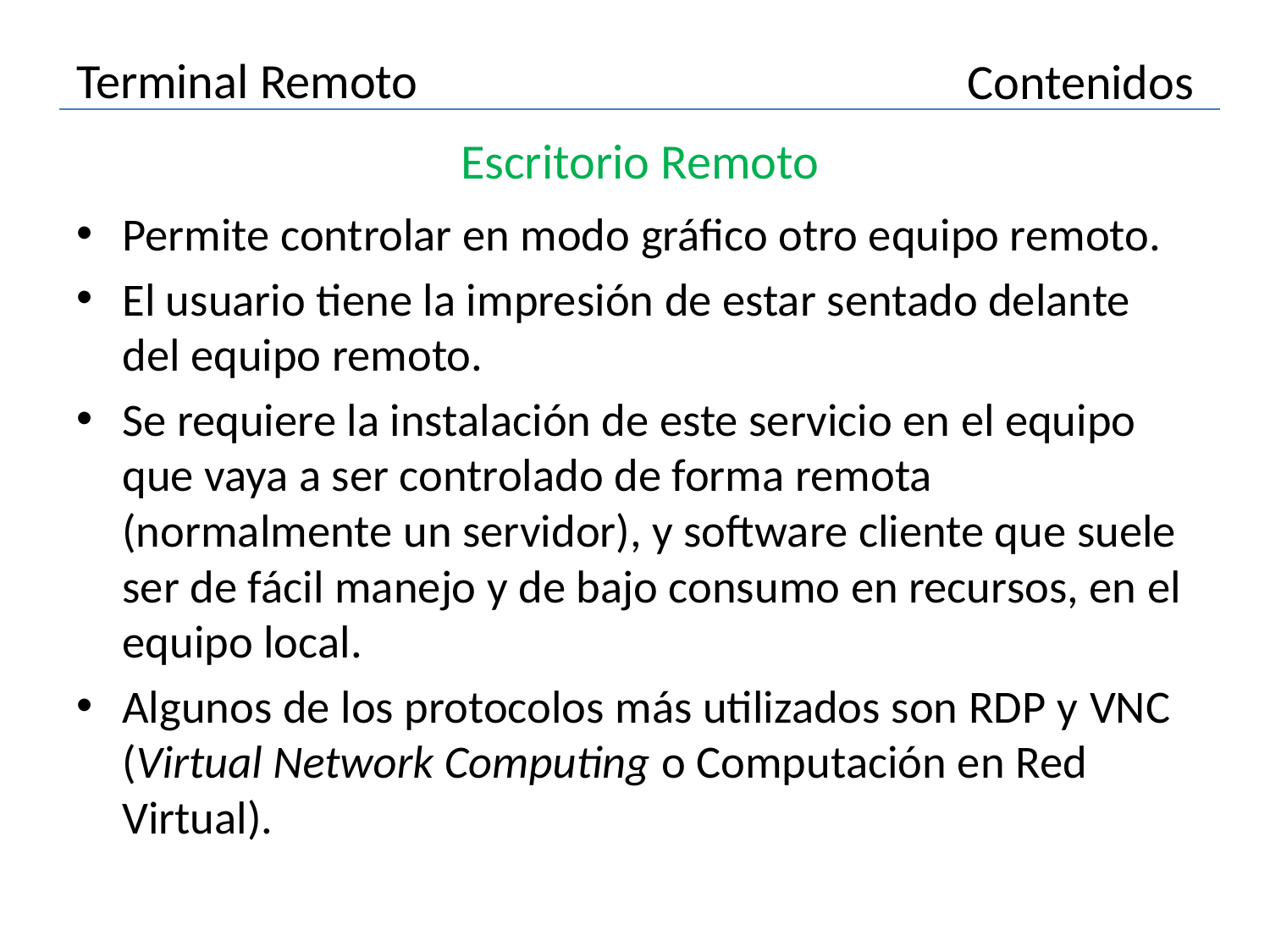

# Terminal Remoto
Contenidos
Escritorio Remoto
Permite controlar en modo gráfico otro equipo remoto.
El usuario tiene la impresión de estar sentado delante del equipo remoto.
Se requiere la instalación de este servicio en el equipo que vaya a ser controlado de forma remota (normalmente un servidor), y software cliente que suele ser de fácil manejo y de bajo consumo en recursos, en el equipo local.
Algunos de los protocolos más utilizados son RDP y VNC (Virtual Network Computing o Computación en Red Virtual).